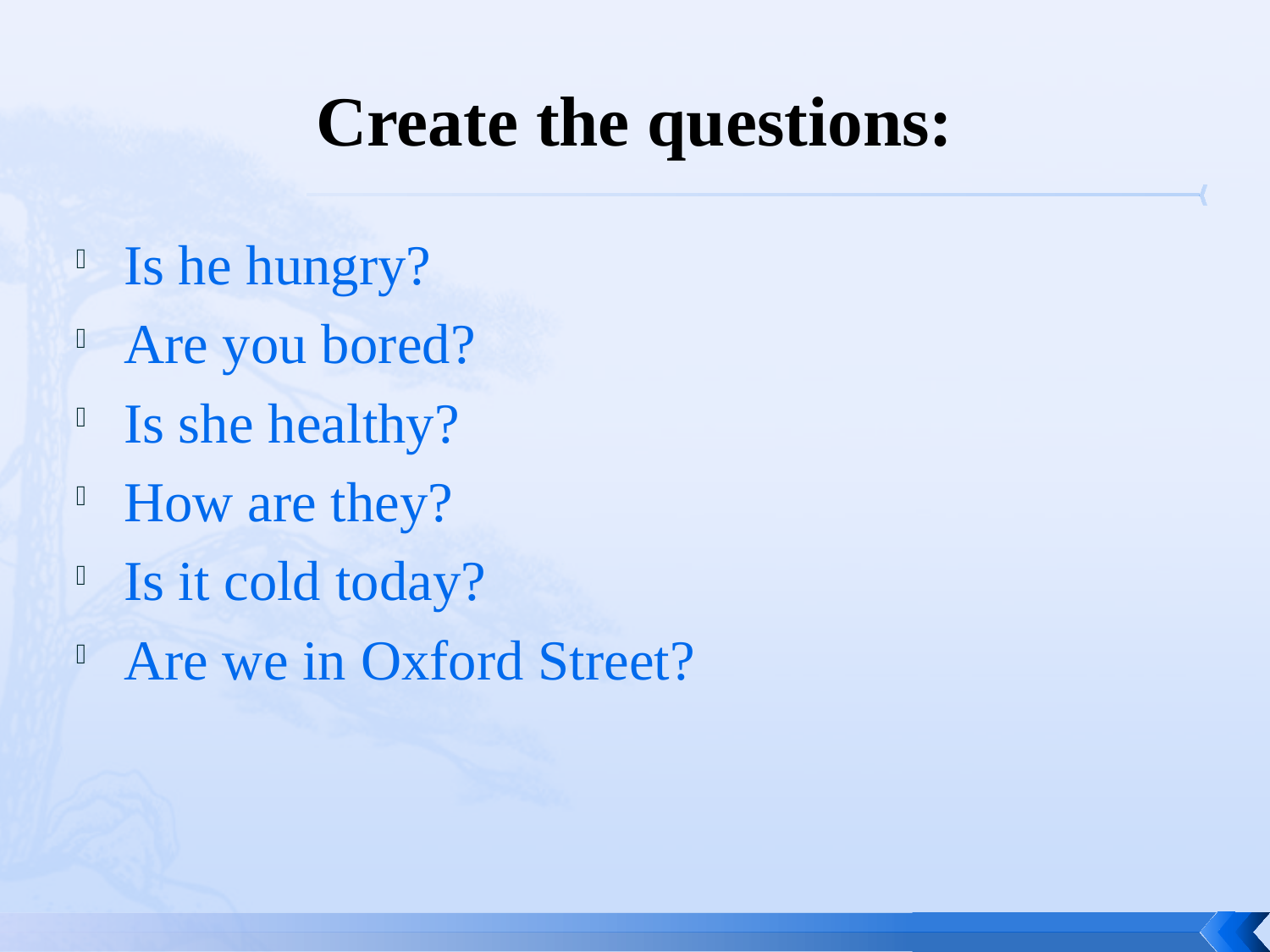

# Create the questions:
Is he hungry?
Are you bored?
Is she healthy?
How are they?
Is it cold today?
Are we in Oxford Street?